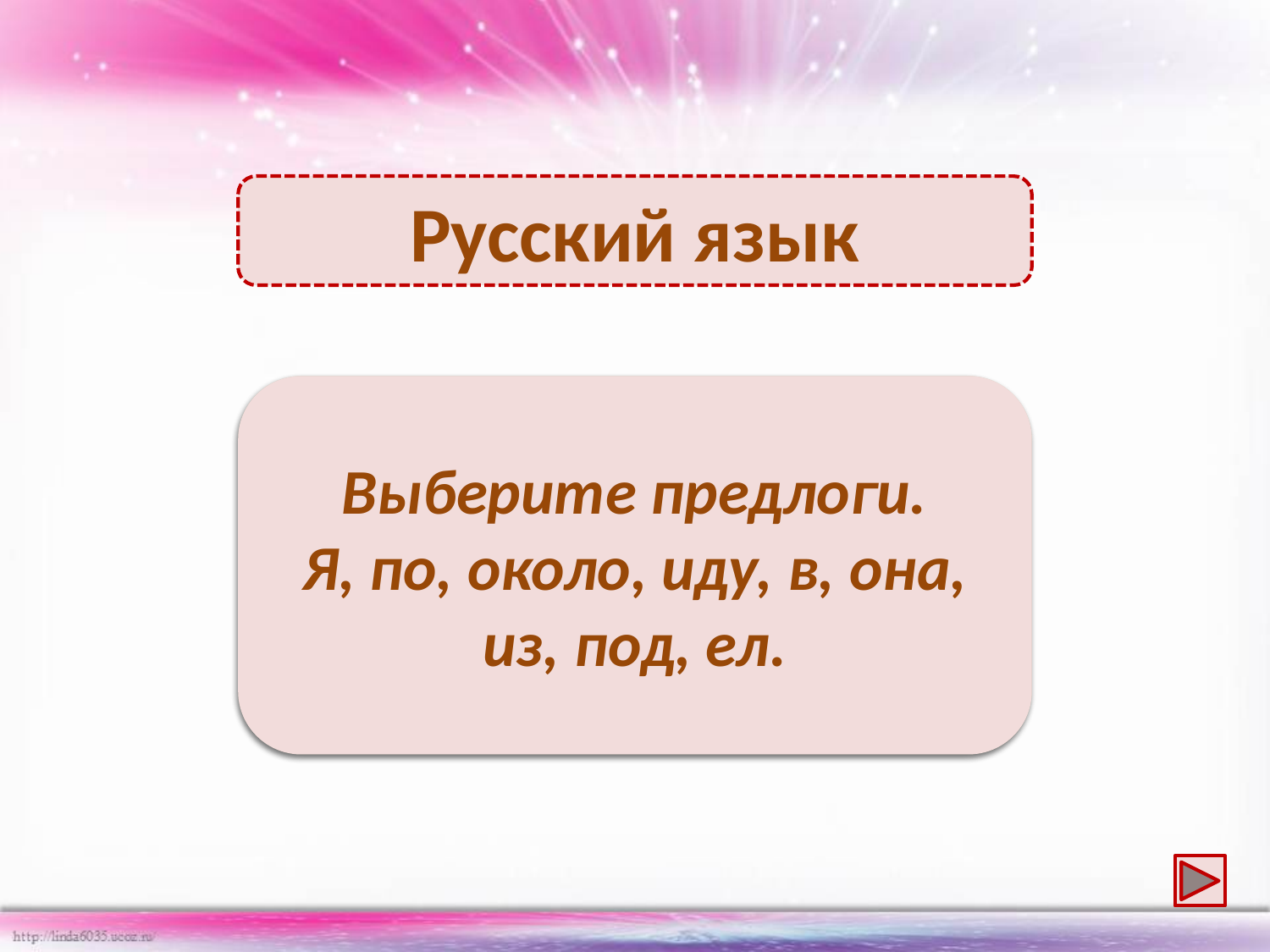

Русский язык
По, около, в, из, под.
Выберите предлоги.
Я, по, около, иду, в, она, из, под, ел.